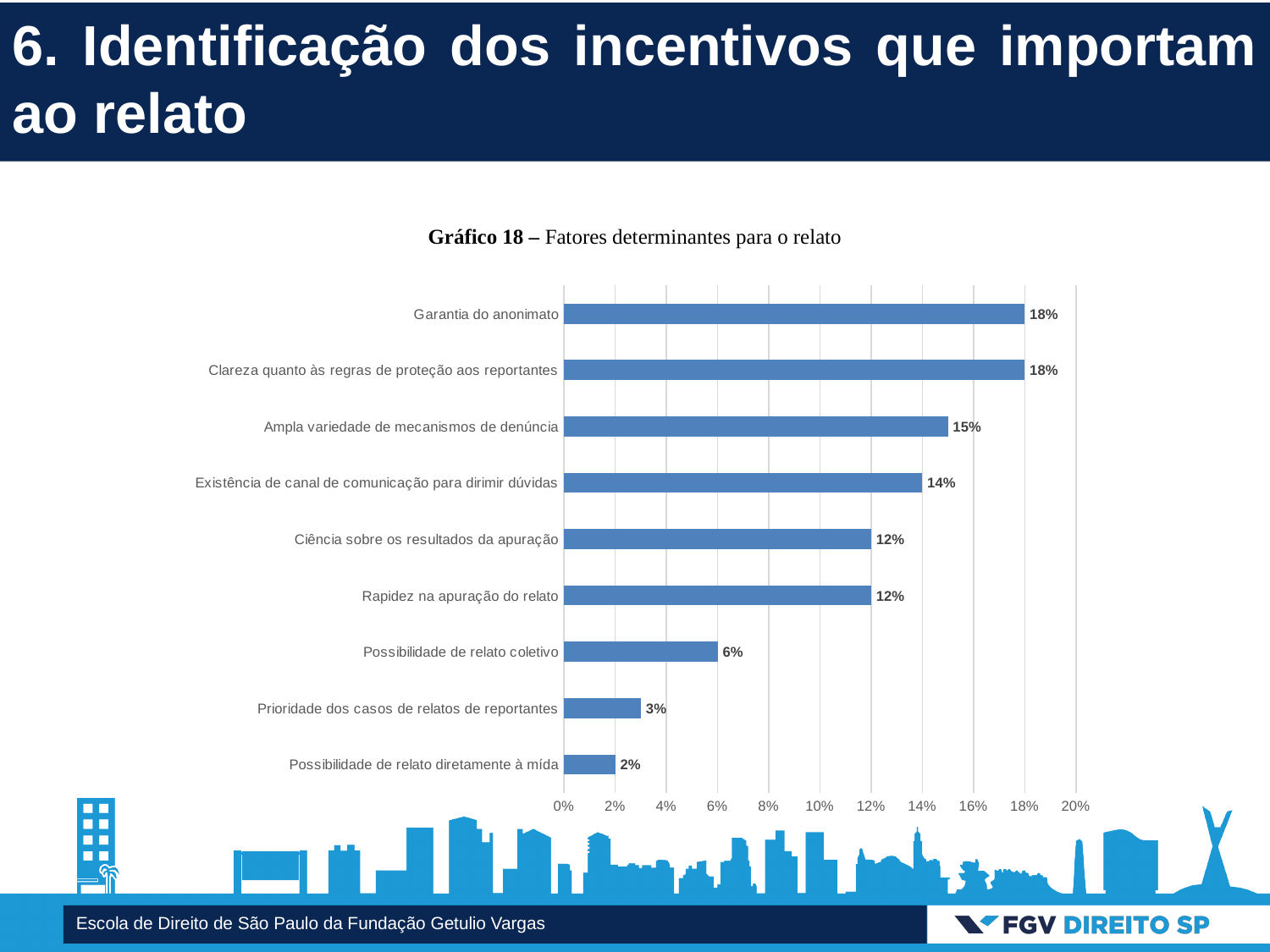

6. Identificação dos incentivos que importam ao relato
Gráfico 18 – Fatores determinantes para o relato

### Chart

| Category | Série 1 |
|---|---|
| Possibilidade de relato diretamente à mída | 0.02 |
| Prioridade dos casos de relatos de reportantes | 0.03 |
| Possibilidade de relato coletivo | 0.06 |
| Rapidez na apuração do relato | 0.12 |
| Ciência sobre os resultados da apuração | 0.12 |
| Existência de canal de comunicação para dirimir dúvidas | 0.14 |
| Ampla variedade de mecanismos de denúncia | 0.15 |
| Clareza quanto às regras de proteção aos reportantes | 0.18 |
| Garantia do anonimato | 0.18 |